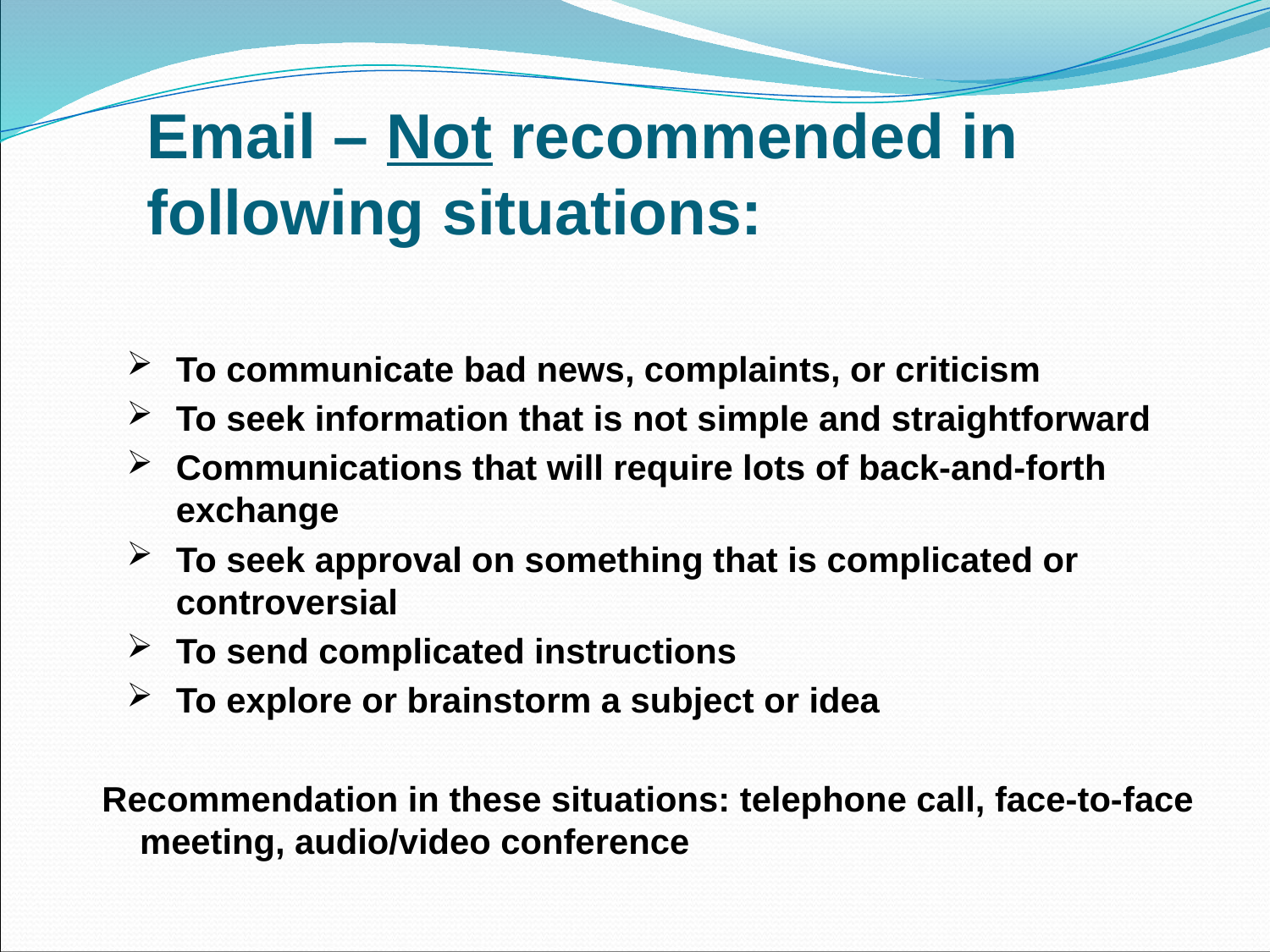

# Email – Not recommended in following situations:
To communicate bad news, complaints, or criticism
To seek information that is not simple and straightforward
Communications that will require lots of back-and-forth exchange
To seek approval on something that is complicated or controversial
To send complicated instructions
To explore or brainstorm a subject or idea

Recommendation in these situations: telephone call, face-to-face meeting, audio/video conference